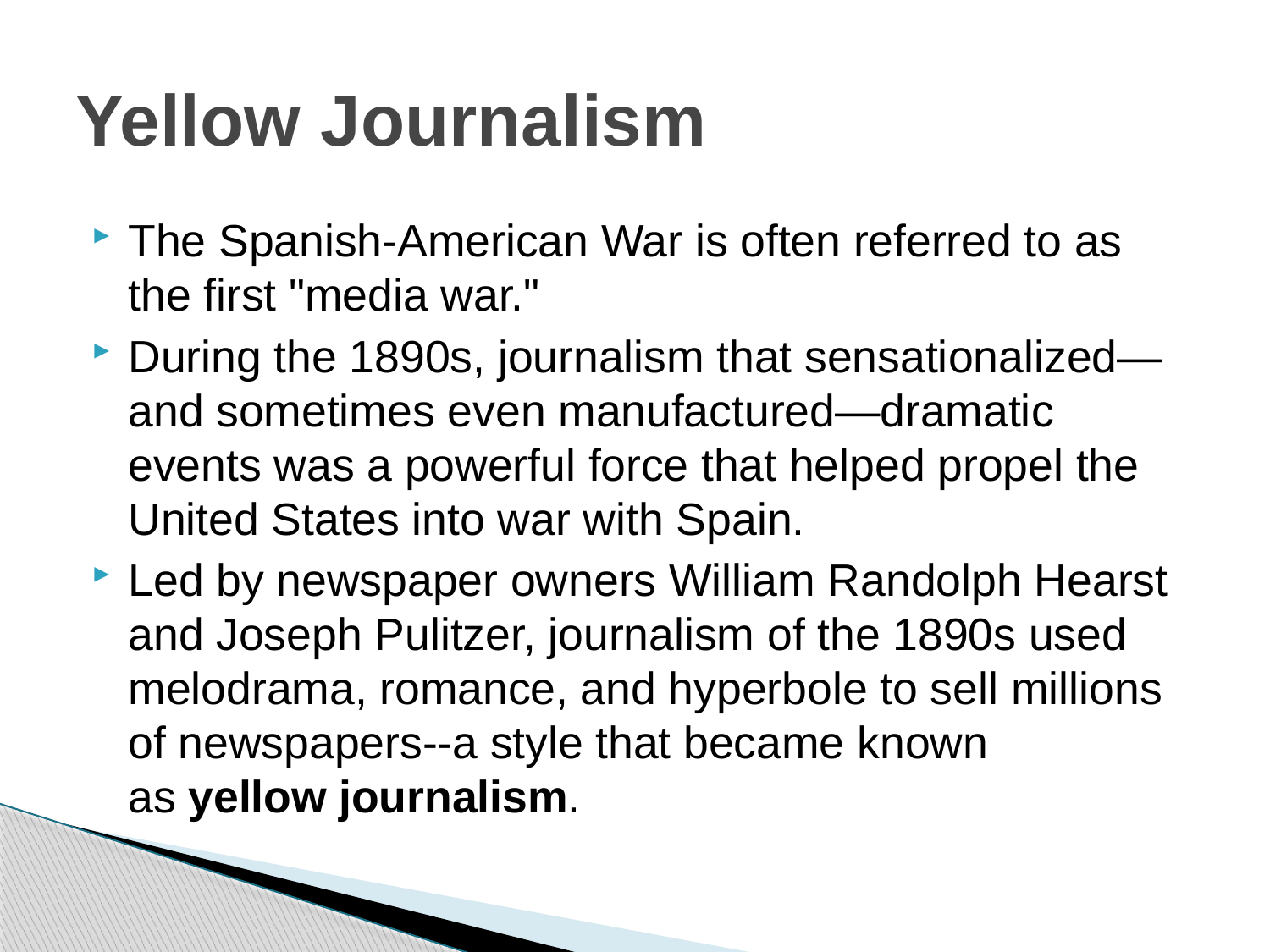

# Yellow Journalism
The Spanish-American War is often referred to as the first "media war."
During the 1890s, journalism that sensationalized—and sometimes even manufactured—dramatic events was a powerful force that helped propel the United States into war with Spain.
Led by newspaper owners William Randolph Hearst and Joseph Pulitzer, journalism of the 1890s used melodrama, romance, and hyperbole to sell millions of newspapers--a style that became known as yellow journalism.